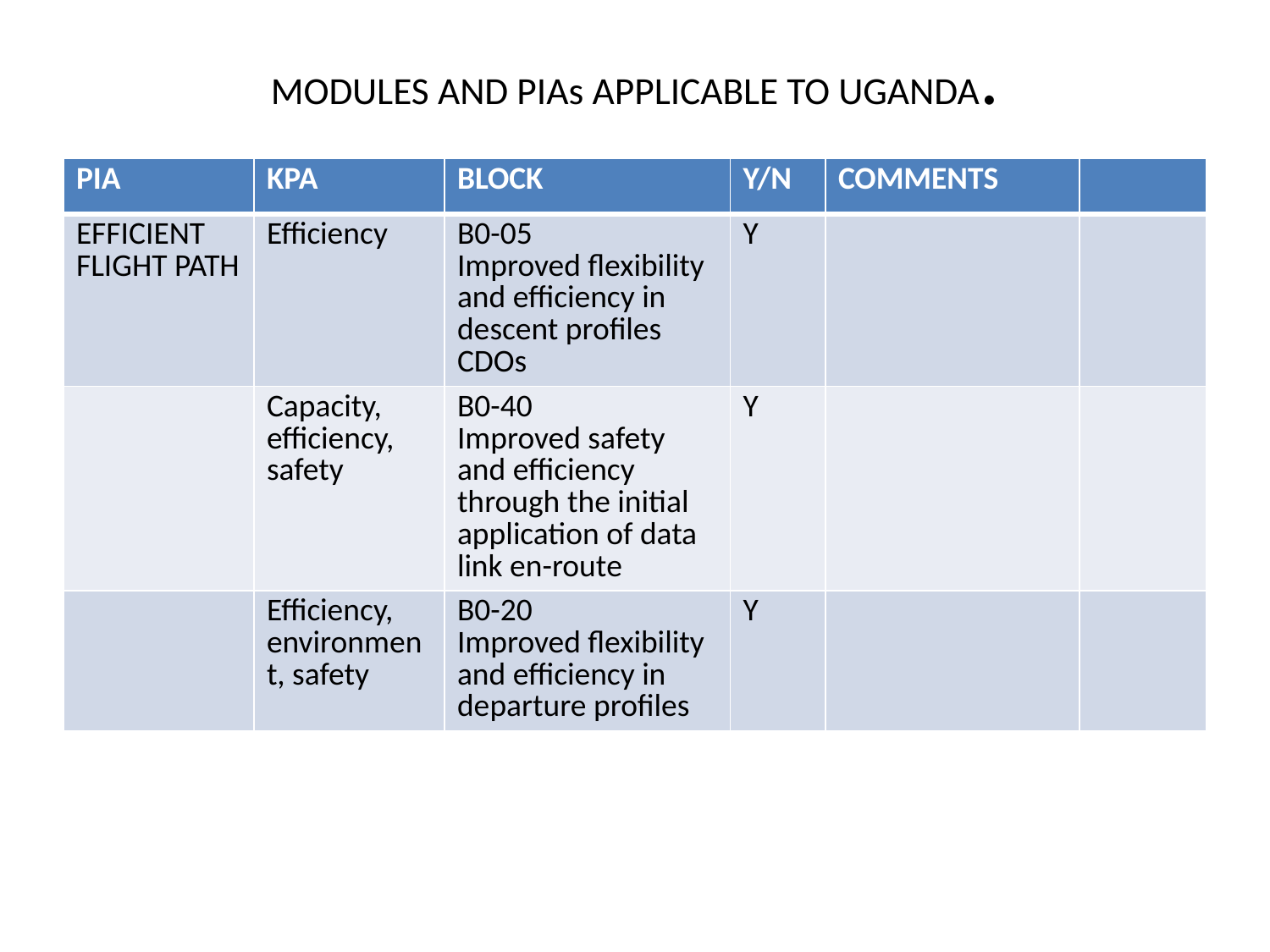

# MODULES AND PIAs APPLICABLE TO UGANDA.
| PIA | KPA | BLOCK | Y/N | COMMENTS |  |
| --- | --- | --- | --- | --- | --- |
| EFFICIENT FLIGHT PATH | Efficiency | B0-05 Improved flexibility and efficiency in descent profiles CDOs | Y |  |  |
|  | Capacity, efficiency, safety | B0-40 Improved safety and efficiency through the initial application of data link en-route | Y |  |  |
|  | Efficiency, environment, safety | B0-20 Improved flexibility and efficiency in departure profiles | Y |  |  |